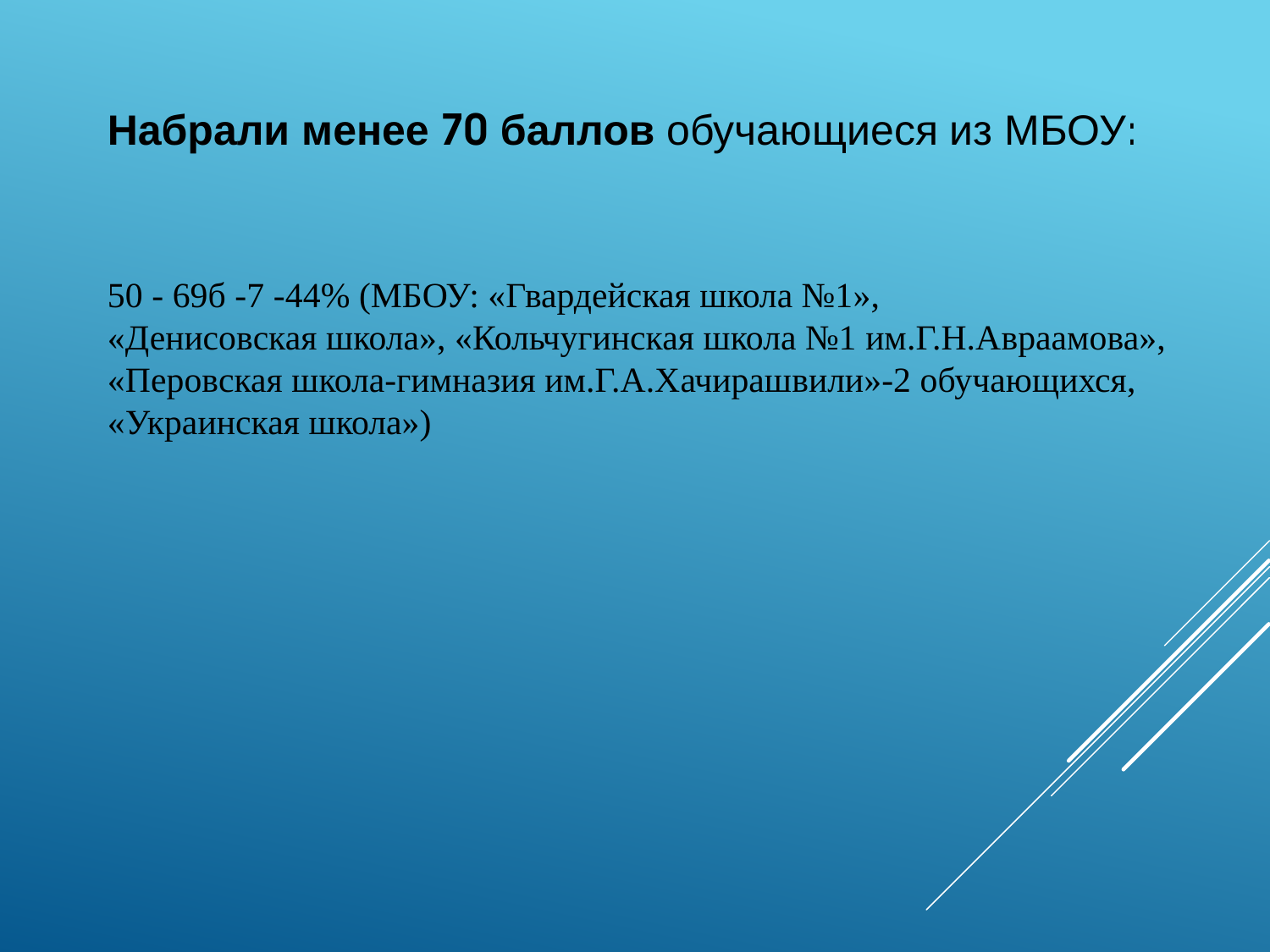

Набрали менее 70 баллов обучающиеся из МБОУ:

50 - 69б -7 -44% (МБОУ: «Гвардейская школа №1»,
«Денисовская школа», «Кольчугинская школа №1 им.Г.Н.Авраамова», «Перовская школа-гимназия им.Г.А.Хачирашвили»-2 обучающихся, «Украинская школа»)